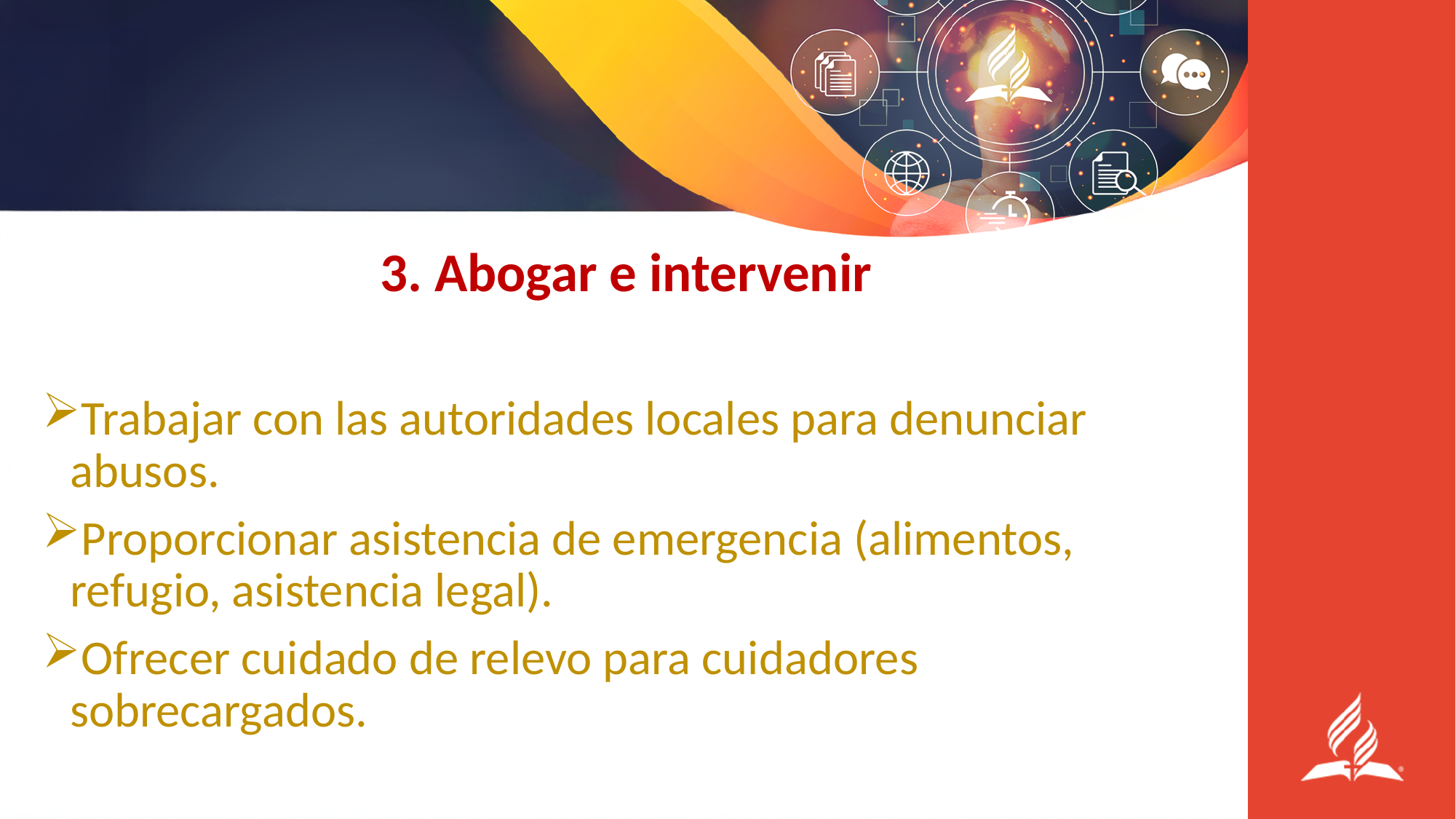

#
3. Abogar e intervenir

Trabajar con las autoridades locales para denunciar abusos.
Proporcionar asistencia de emergencia (alimentos, refugio, asistencia legal).
Ofrecer cuidado de relevo para cuidadores sobrecargados.